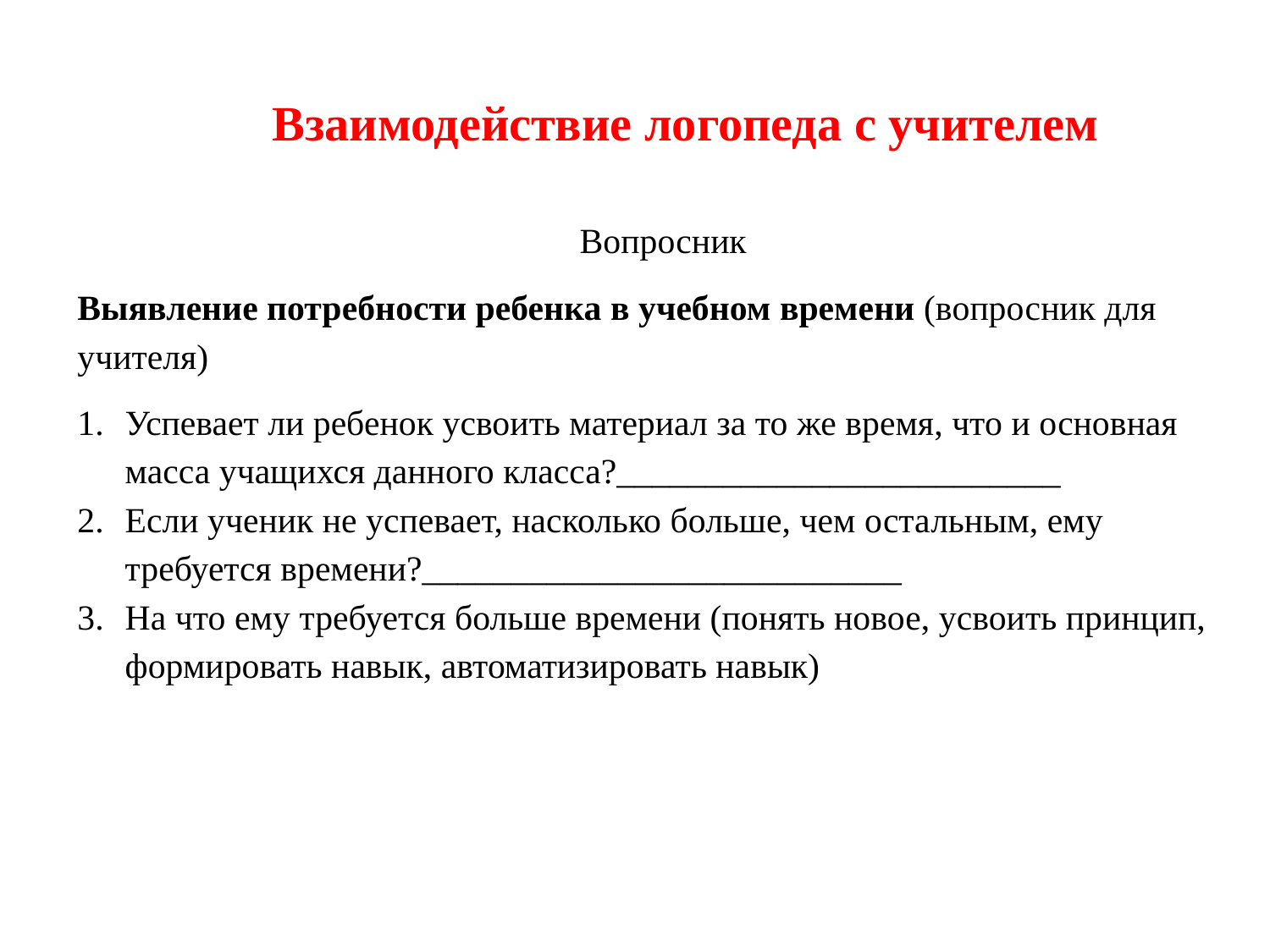

Взаимодействие логопеда с учителем
Вопросник
Выявление потребности ребенка в учебном времени (вопросник для учителя)
Успевает ли ребенок усвоить материал за то же время, что и основная масса учащихся данного класса?_________________________
Если ученик не успевает, насколько больше, чем остальным, ему требуется времени?___________________________
На что ему требуется больше времени (понять новое, усвоить принцип, формировать навык, автоматизировать навык)